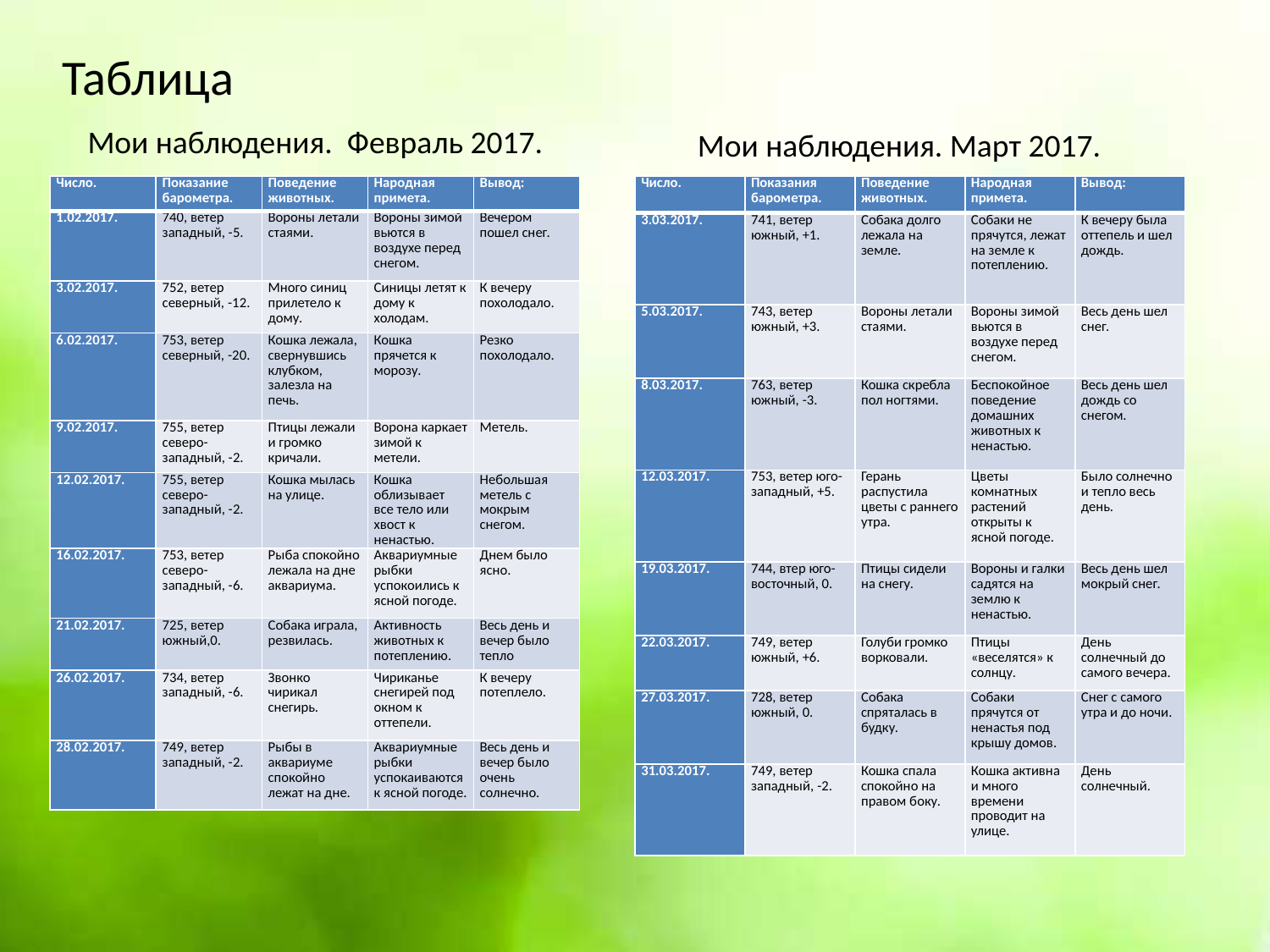

Таблица
Мои наблюдения.  Февраль 2017.
Мои наблюдения. Март 2017.
| Число. | Показание барометра. | Поведение животных. | Народная примета. | Вывод: |
| --- | --- | --- | --- | --- |
| 1.02.2017. | 740, ветер западный, -5. | Вороны летали стаями. | Вороны зимой вьются в воздухе перед снегом. | Вечером пошел снег. |
| 3.02.2017. | 752, ветер северный, -12. | Много синиц прилетело к дому. | Синицы летят к дому к холодам. | К вечеру похолодало. |
| 6.02.2017. | 753, ветер северный, -20. | Кошка лежала, свернувшись клубком, залезла на печь. | Кошка прячется к морозу. | Резко похолодало. |
| 9.02.2017. | 755, ветер северо-западный, -2. | Птицы лежали и громко кричали. | Ворона каркает зимой к метели. | Метель. |
| 12.02.2017. | 755, ветер северо-западный, -2. | Кошка мылась на улице. | Кошка облизывает все тело или хвост к ненастью. | Небольшая метель с мокрым снегом. |
| 16.02.2017. | 753, ветер северо-западный, -6. | Рыба спокойно лежала на дне аквариума. | Аквариумные рыбки успокоились к ясной погоде. | Днем было ясно. |
| 21.02.2017. | 725, ветер южный,0. | Собака играла, резвилась. | Активность животных к потеплению. | Весь день и вечер было тепло |
| 26.02.2017. | 734, ветер западный, -6. | Звонко чирикал снегирь. | Чириканье снегирей под окном к оттепели. | К вечеру потеплело. |
| 28.02.2017. | 749, ветер западный, -2. | Рыбы в аквариуме спокойно лежат на дне. | Аквариумные рыбки успокаиваются к ясной погоде. | Весь день и вечер было очень солнечно. |
| Число. | Показания барометра. | Поведение животных. | Народная примета. | Вывод: |
| --- | --- | --- | --- | --- |
| 3.03.2017. | 741, ветер южный, +1. | Собака долго лежала на земле. | Собаки не прячутся, лежат на земле к потеплению. | К вечеру была оттепель и шел дождь. |
| 5.03.2017. | 743, ветер южный, +3. | Вороны летали стаями. | Вороны зимой вьются в воздухе перед снегом. | Весь день шел снег. |
| 8.03.2017. | 763, ветер южный, -3. | Кошка скребла пол ногтями. | Беспокойное поведение домашних животных к ненастью. | Весь день шел дождь со снегом. |
| 12.03.2017. | 753, ветер юго-западный, +5. | Герань распустила цветы с раннего утра. | Цветы комнатных растений открыты к ясной погоде. | Было солнечно и тепло весь день. |
| 19.03.2017. | 744, втер юго-восточный, 0. | Птицы сидели на снегу. | Вороны и галки садятся на землю к ненастью. | Весь день шел мокрый снег. |
| 22.03.2017. | 749, ветер южный, +6. | Голуби громко ворковали. | Птицы «веселятся» к солнцу. | День солнечный до самого вечера. |
| 27.03.2017. | 728, ветер южный, 0. | Собака спряталась в будку. | Собаки прячутся от ненастья под крышу домов. | Снег с самого утра и до ночи. |
| 31.03.2017. | 749, ветер западный, -2. | Кошка спала спокойно на правом боку. | Кошка активна и много времени проводит на улице. | День солнечный. |